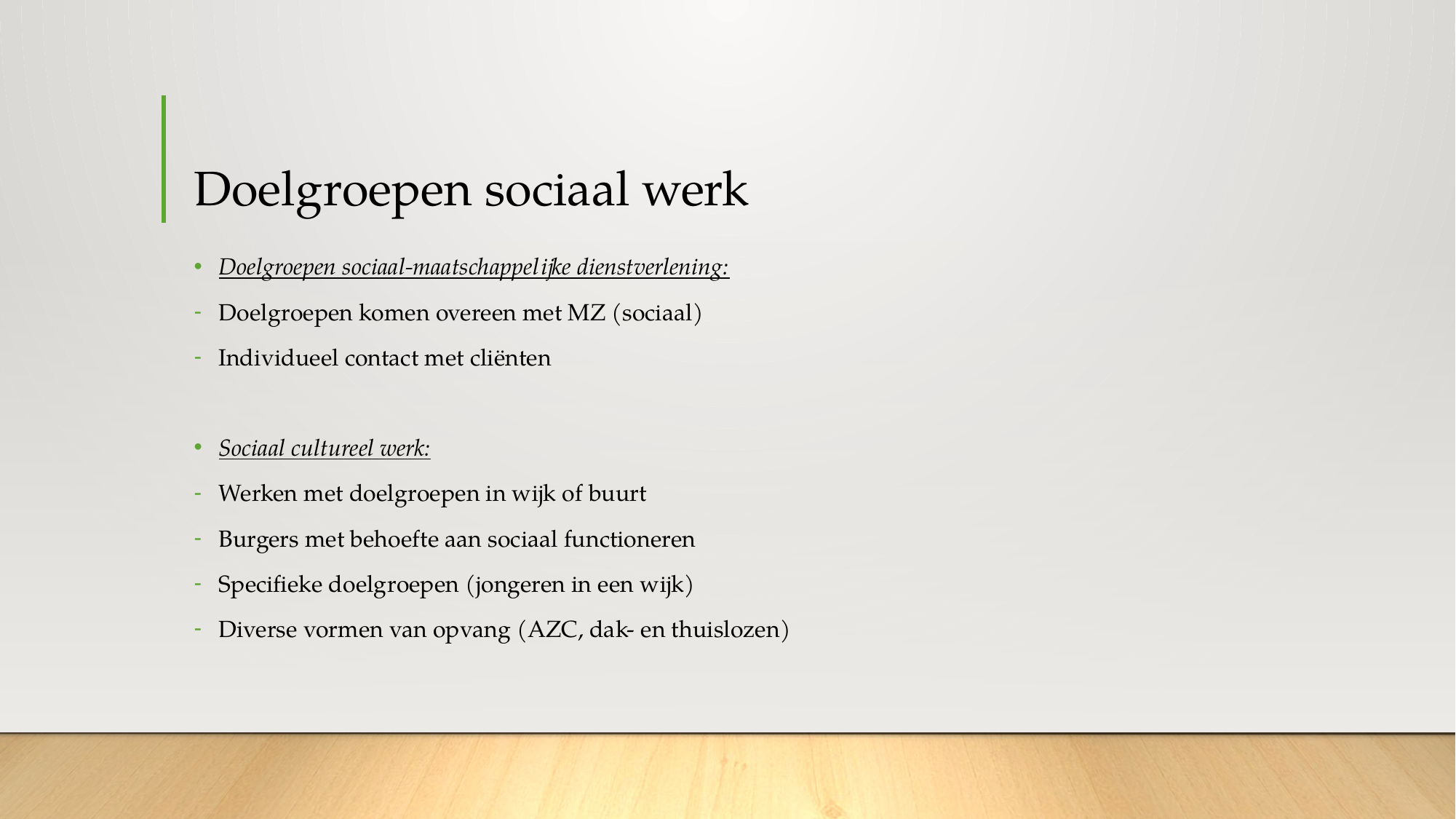

# Doelgroepen sociaal werk
Doelgroepen sociaal-maatschappelijke dienstverlening:
Doelgroepen komen overeen met MZ (sociaal)
Individueel contact met cliënten

Sociaal cultureel werk:
Werken met doelgroepen in wijk of buurt
Burgers met behoefte aan sociaal functioneren
Specifieke doelgroepen (jongeren in een wijk)
Diverse vormen van opvang (AZC, dak- en thuislozen)